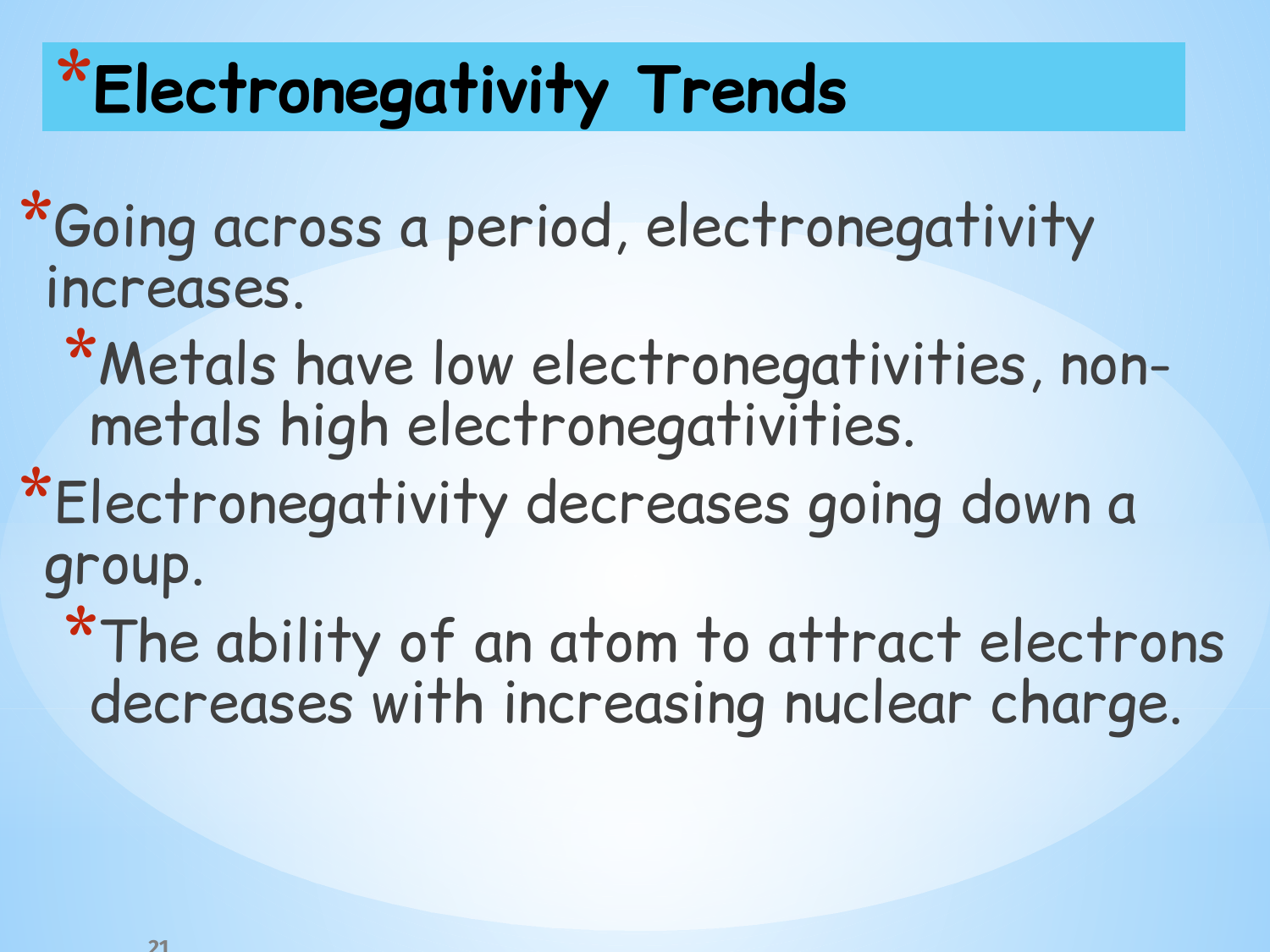

Electronegativity Trends
Going across a period, electronegativity increases.
Metals have low electronegativities, non-metals high electronegativities.
Electronegativity decreases going down a group.
The ability of an atom to attract electrons decreases with increasing nuclear charge.
21